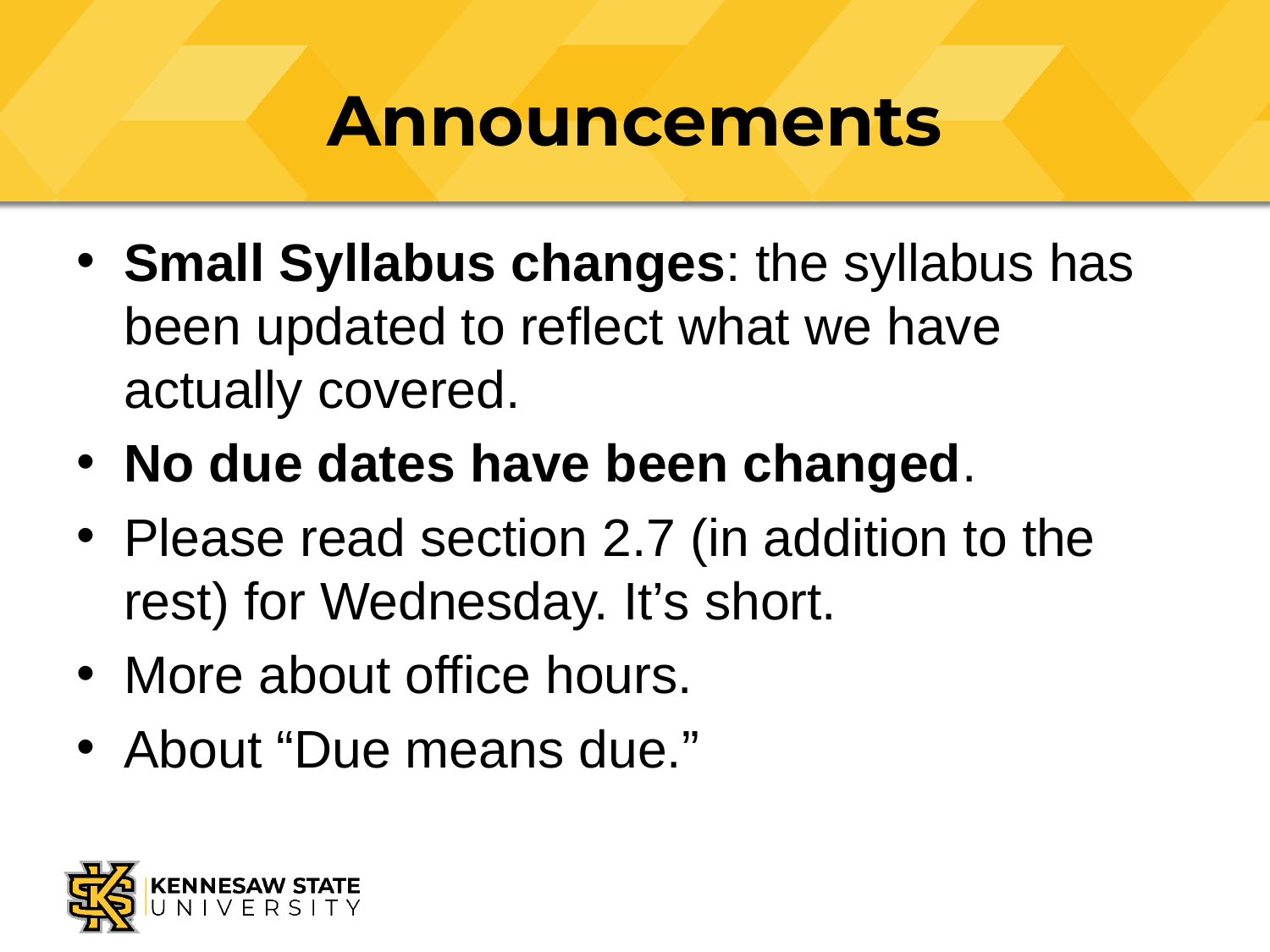

# Announcements
Small Syllabus changes: the syllabus has been updated to reflect what we have actually covered.
No due dates have been changed.
Please read section 2.7 (in addition to the rest) for Wednesday. It’s short.
More about office hours.
About “Due means due.”